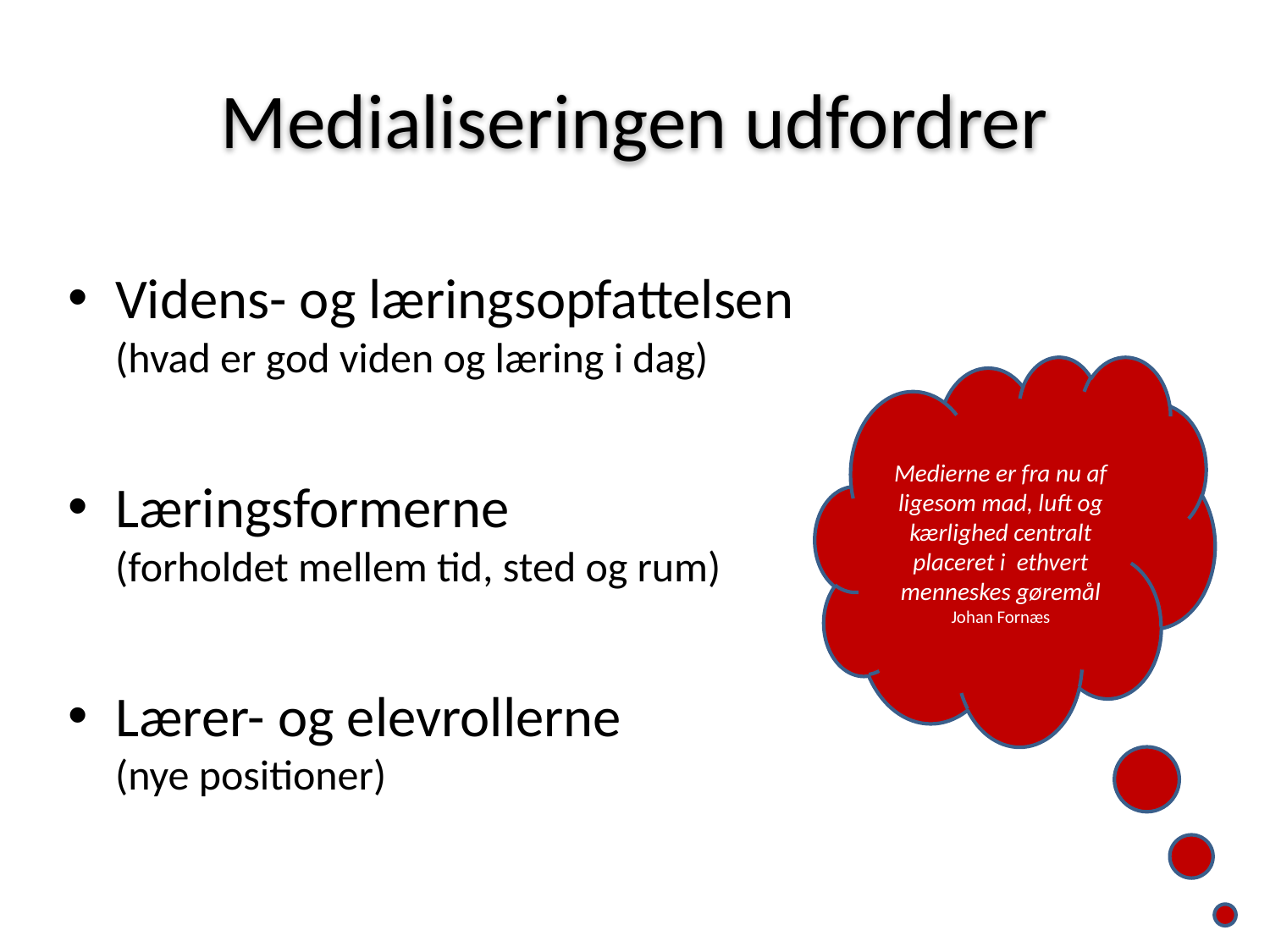

# Medialiseringen udfordrer
Videns- og læringsopfattelsen
(hvad er god viden og læring i dag)

Læringsformerne
(forholdet mellem tid, sted og rum)

Lærer- og elevrollerne
(nye positioner)
Medierne er fra nu af ligesom mad, luft og kærlighed centralt placeret i  ethvert menneskes gøremål
Johan Fornæs